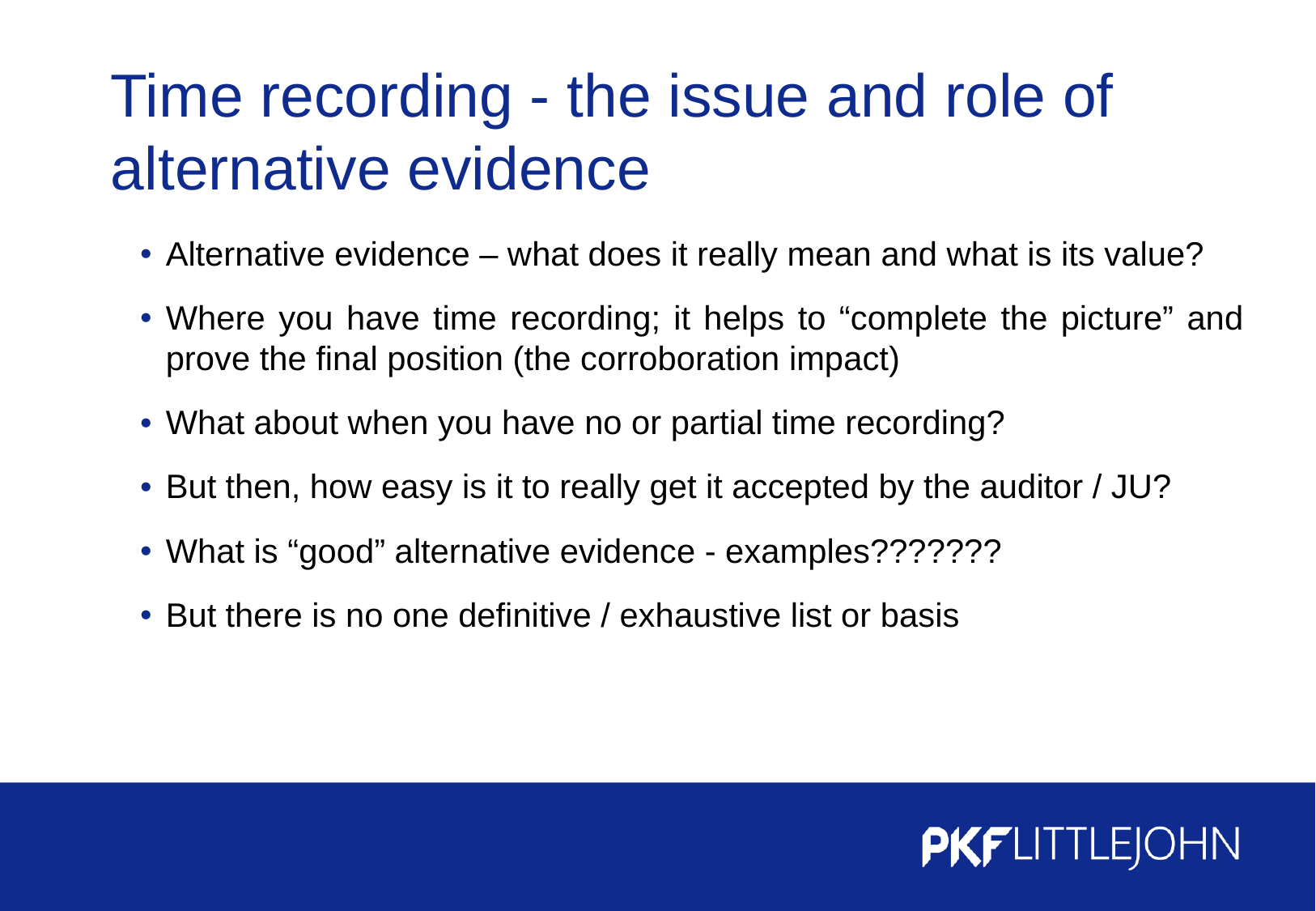

# Time recording - the issue and role of alternative evidence
Alternative evidence – what does it really mean and what is its value?
Where you have time recording; it helps to “complete the picture” and prove the final position (the corroboration impact)
What about when you have no or partial time recording?
But then, how easy is it to really get it accepted by the auditor / JU?
What is “good” alternative evidence - examples???????
But there is no one definitive / exhaustive list or basis